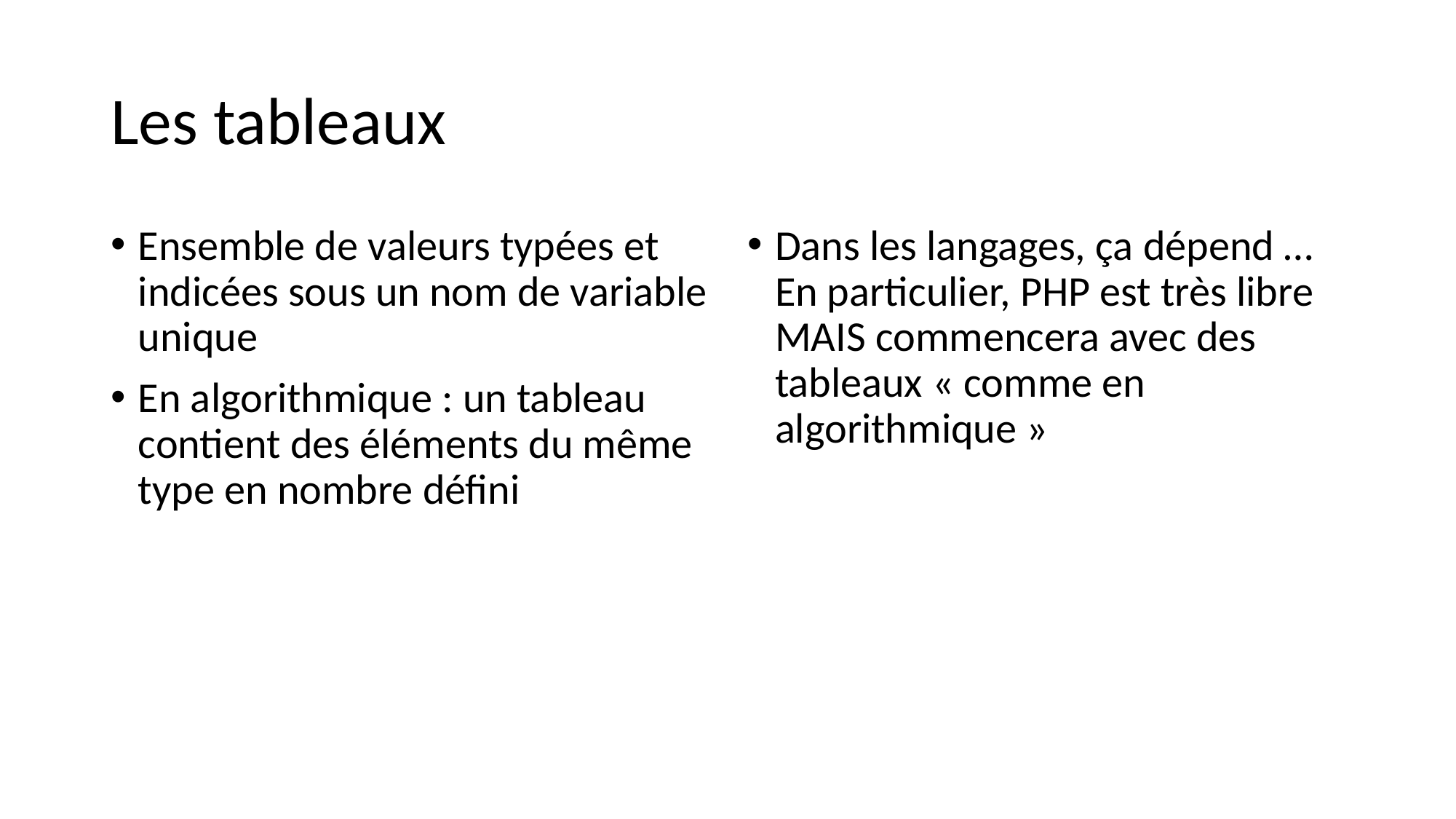

# Les tableaux
Ensemble de valeurs typées et indicées sous un nom de variable unique
En algorithmique : un tableau contient des éléments du même type en nombre défini
Dans les langages, ça dépend … En particulier, PHP est très libre MAIS commencera avec des tableaux « comme en algorithmique »